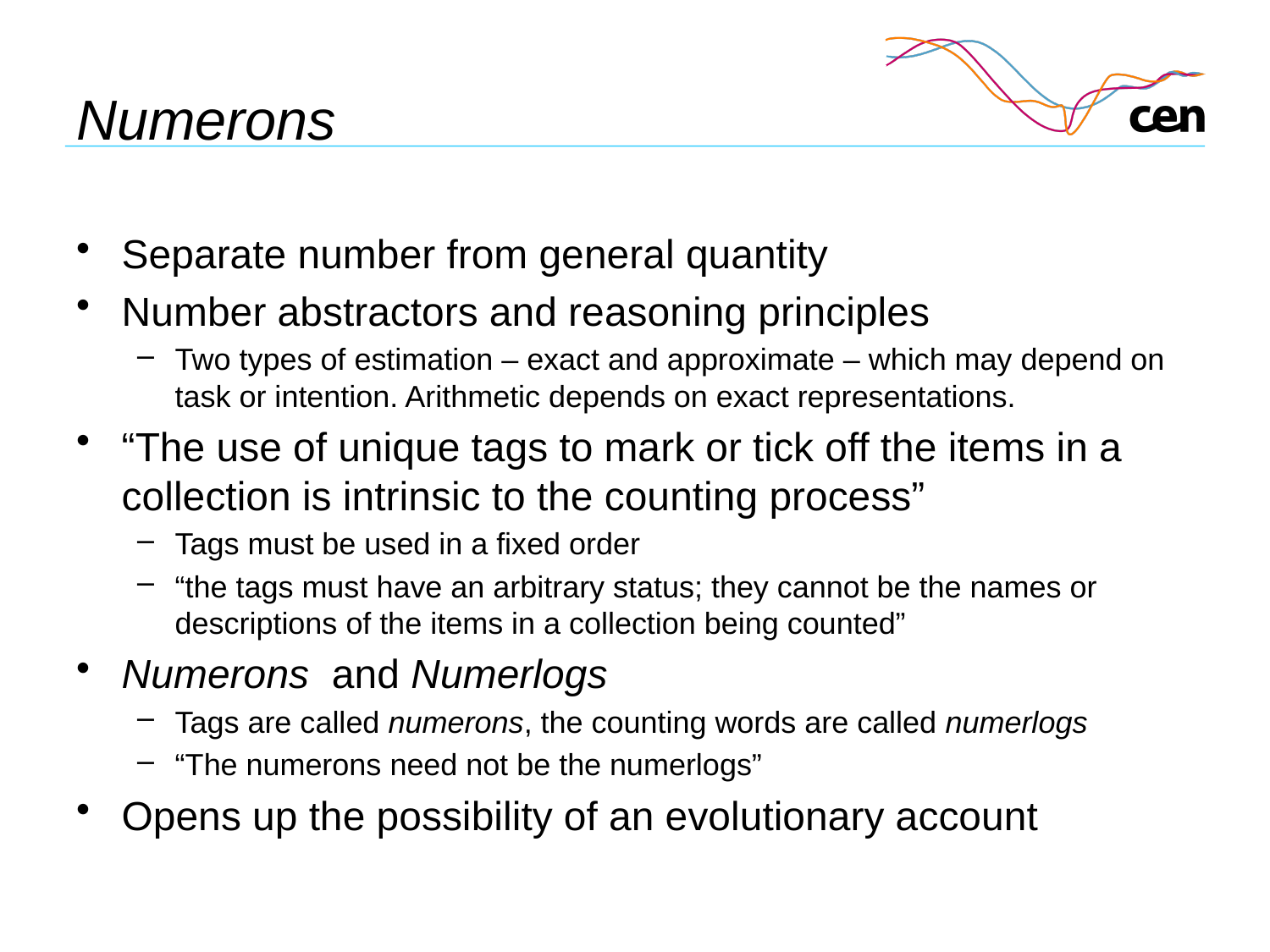

# Numerons
Separate number from general quantity
Number abstractors and reasoning principles
Two types of estimation – exact and approximate – which may depend on task or intention. Arithmetic depends on exact representations.
“The use of unique tags to mark or tick off the items in a collection is intrinsic to the counting process”
Tags must be used in a fixed order
“the tags must have an arbitrary status; they cannot be the names or descriptions of the items in a collection being counted”
Numerons  and Numerlogs
Tags are called numerons, the counting words are called numerlogs
“The numerons need not be the numerlogs”
Opens up the possibility of an evolutionary account